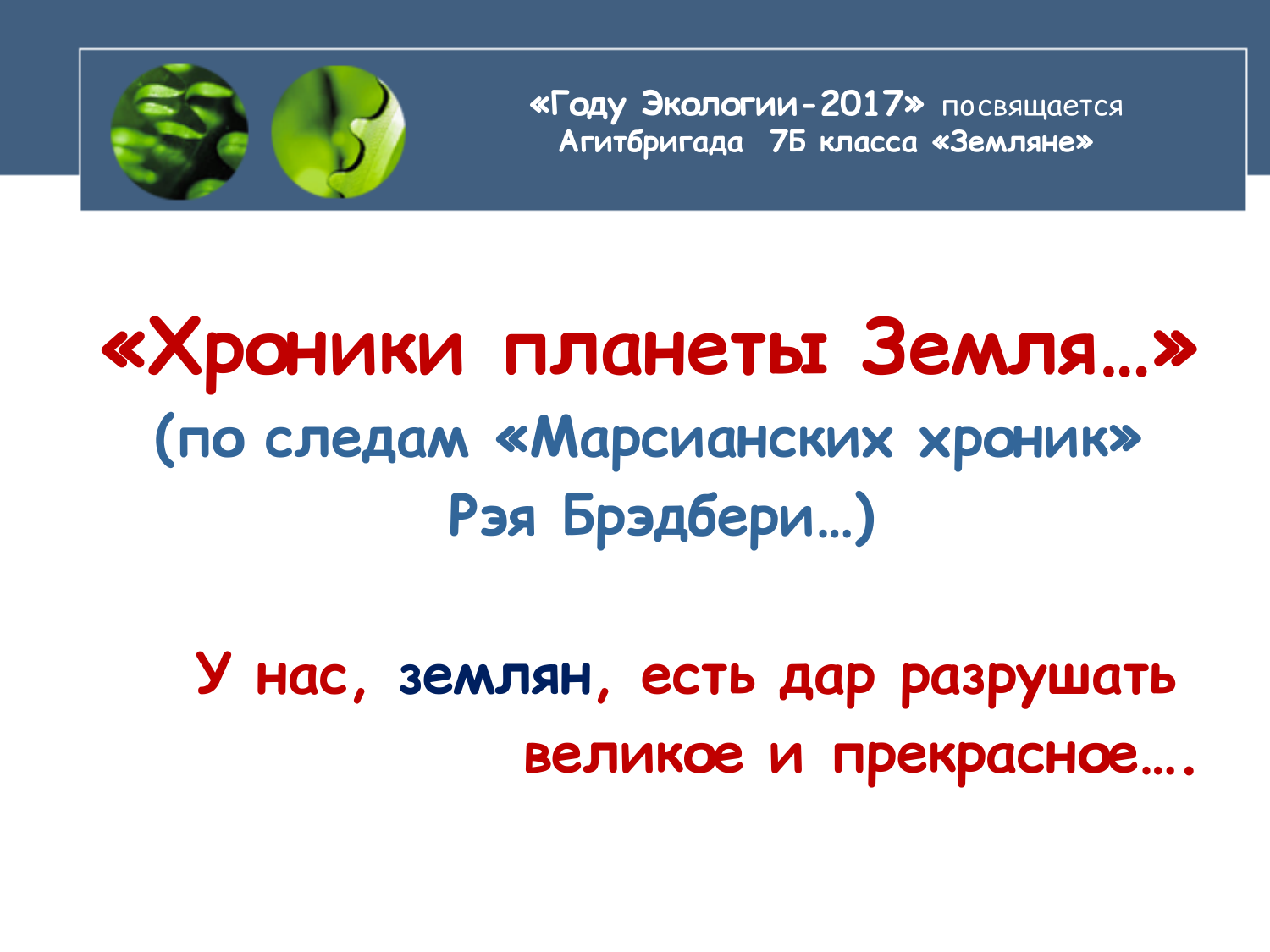

# «Году Экологии-2017» посвящается Агитбригада  7Б класса «Земляне»

«Хроники планеты Земля…»
(по следам «Марсианских хроник»
 Рэя Брэдбери…)

У нас, землян, есть дар разрушать
великое и прекрасное….